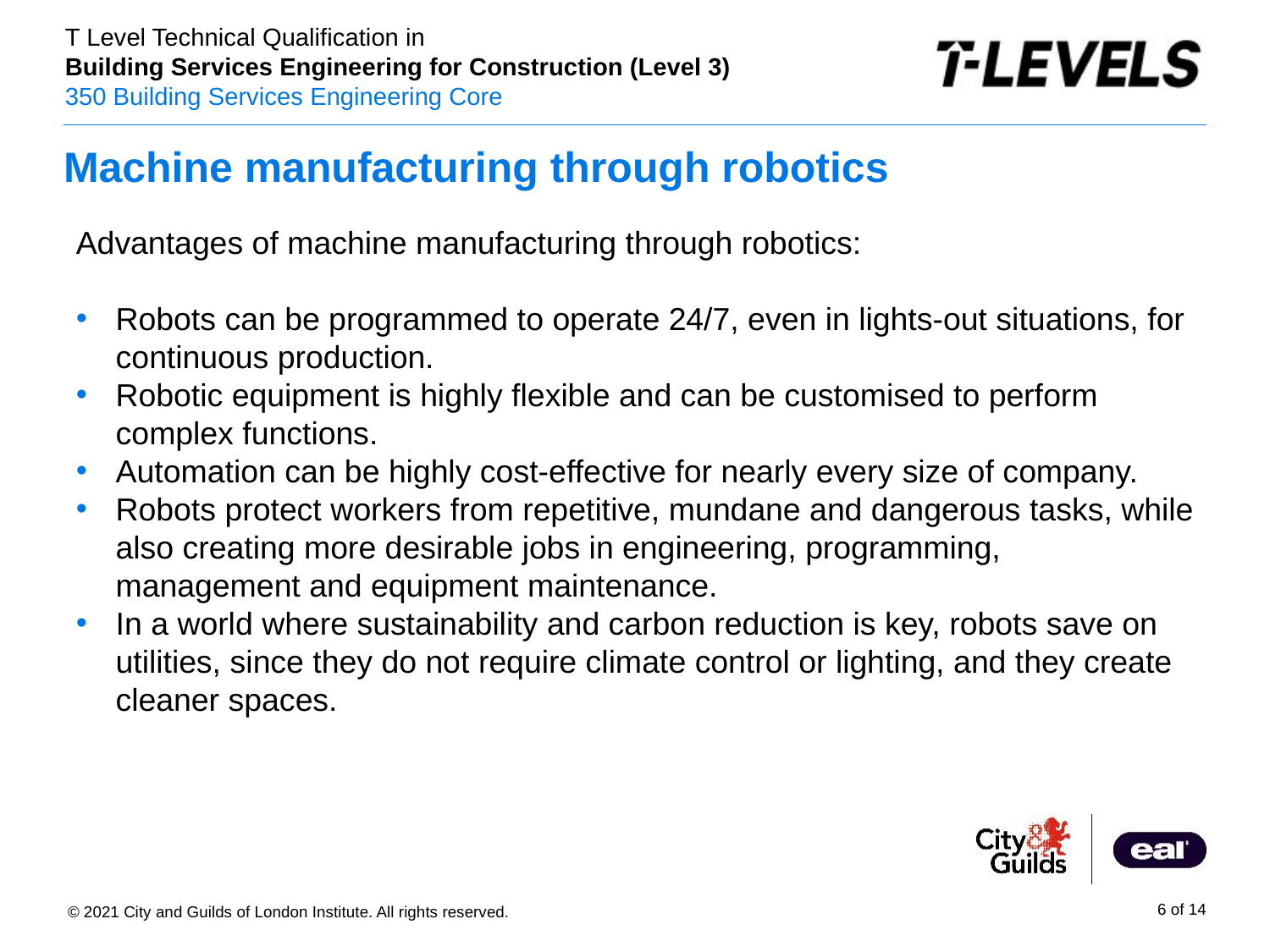

# Machine manufacturing through robotics

Advantages of machine manufacturing through robotics:

Robots can be programmed to operate 24/7, even in lights-out situations, for continuous production.
Robotic equipment is highly flexible and can be customised to perform complex functions.
Automation can be highly cost-effective for nearly every size of company.
Robots protect workers from repetitive, mundane and dangerous tasks, while also creating more desirable jobs in engineering, programming, management and equipment maintenance.
In a world where sustainability and carbon reduction is key, robots save on utilities, since they do not require climate control or lighting, and they create cleaner spaces.